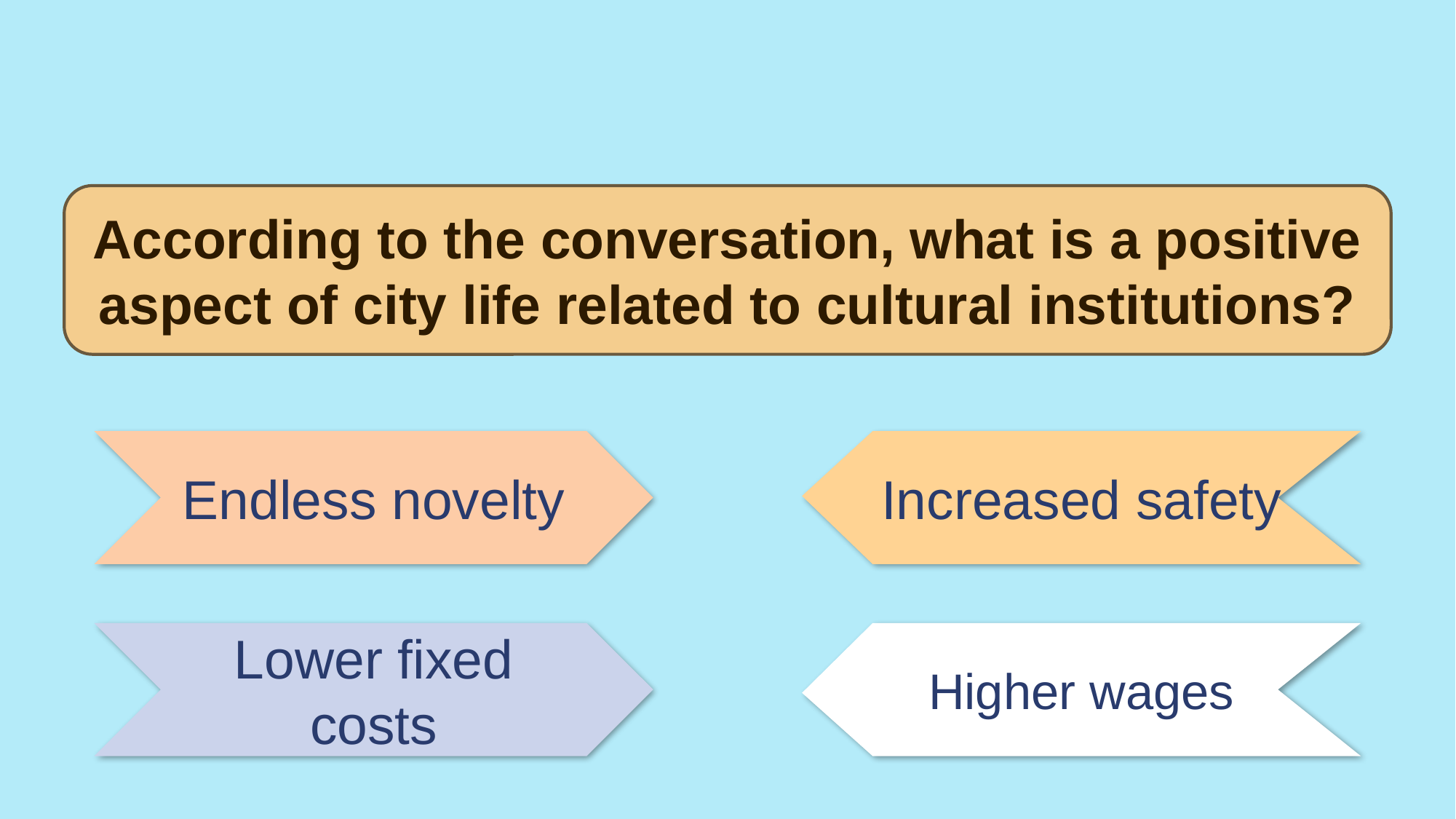

According to the conversation, what is a positive aspect of city life related to cultural institutions?
Increased safety
Endless novelty
Lower fixed costs
Higher wages